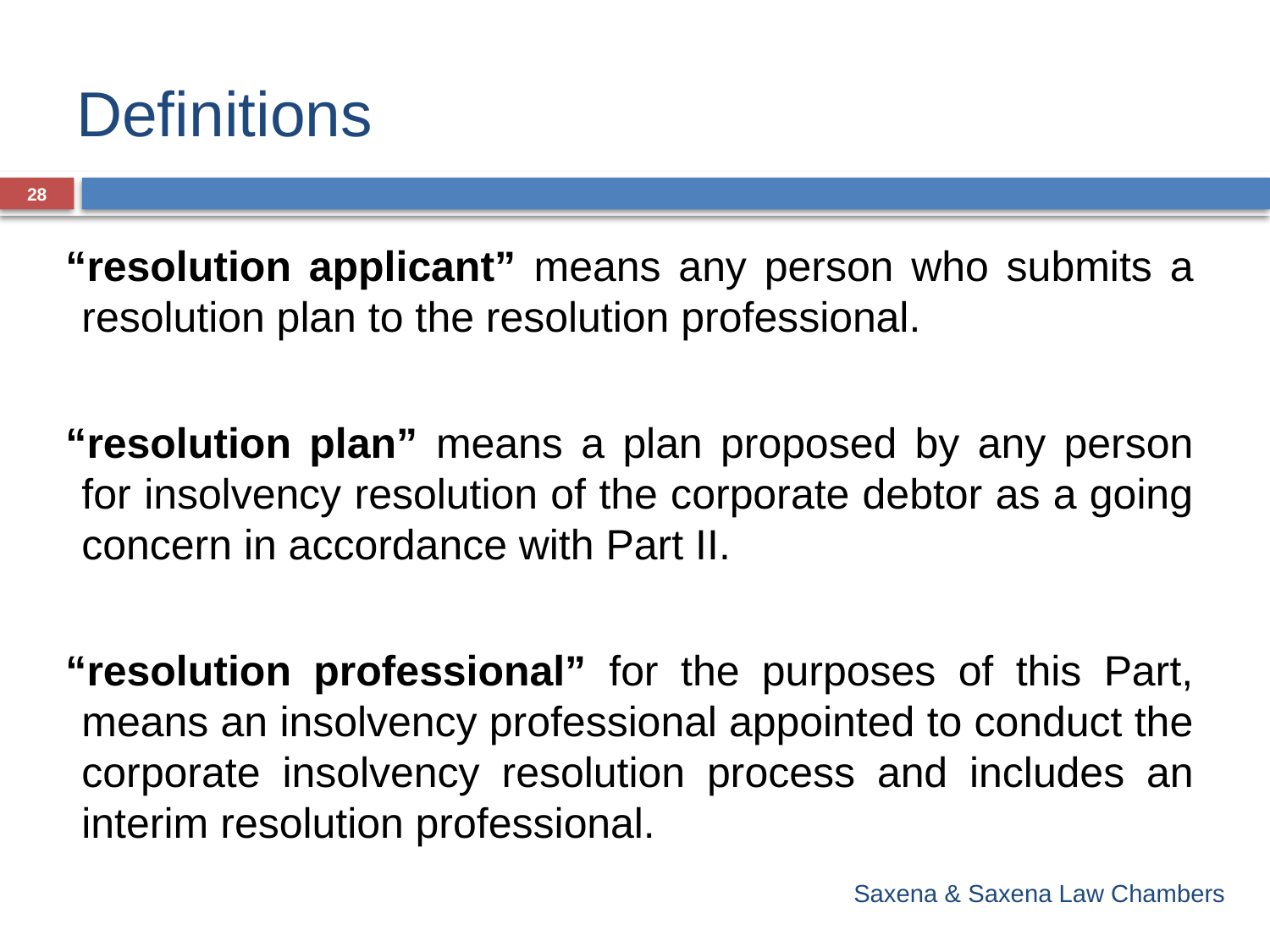

# Definitions
28
“resolution applicant” means any person who submits a resolution plan to the resolution professional.

“resolution plan” means a plan proposed by any person for insolvency resolution of the corporate debtor as a going concern in accordance with Part II.

“resolution professional” for the purposes of this Part, means an insolvency professional appointed to conduct the corporate insolvency resolution process and includes an interim resolution professional.

Saxena & Saxena Law Chambers